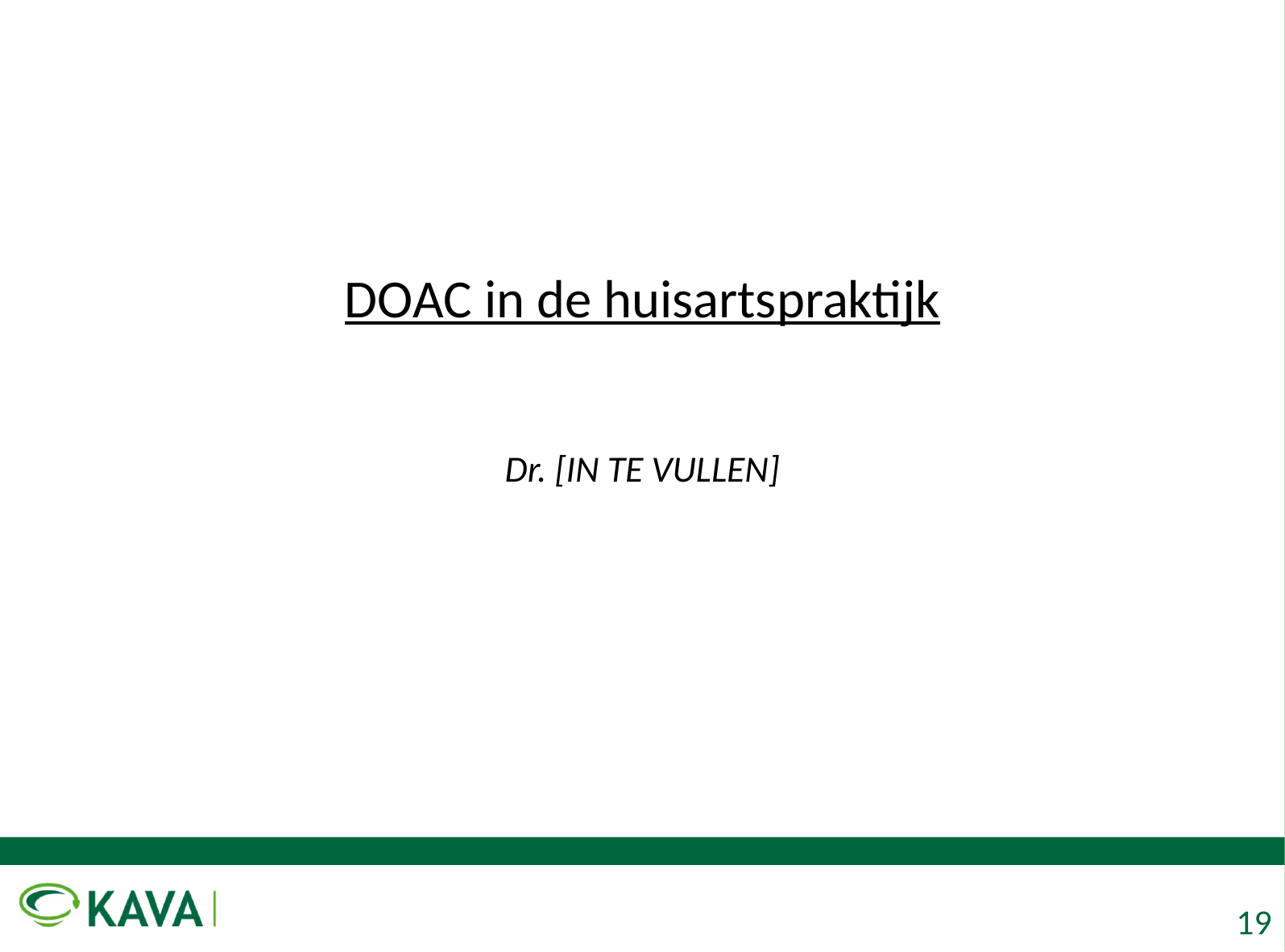

# DOAC in de huisartspraktijk Dr. [IN TE VULLEN]
Apr. Greet Desrumaux - 28/05/2015
19